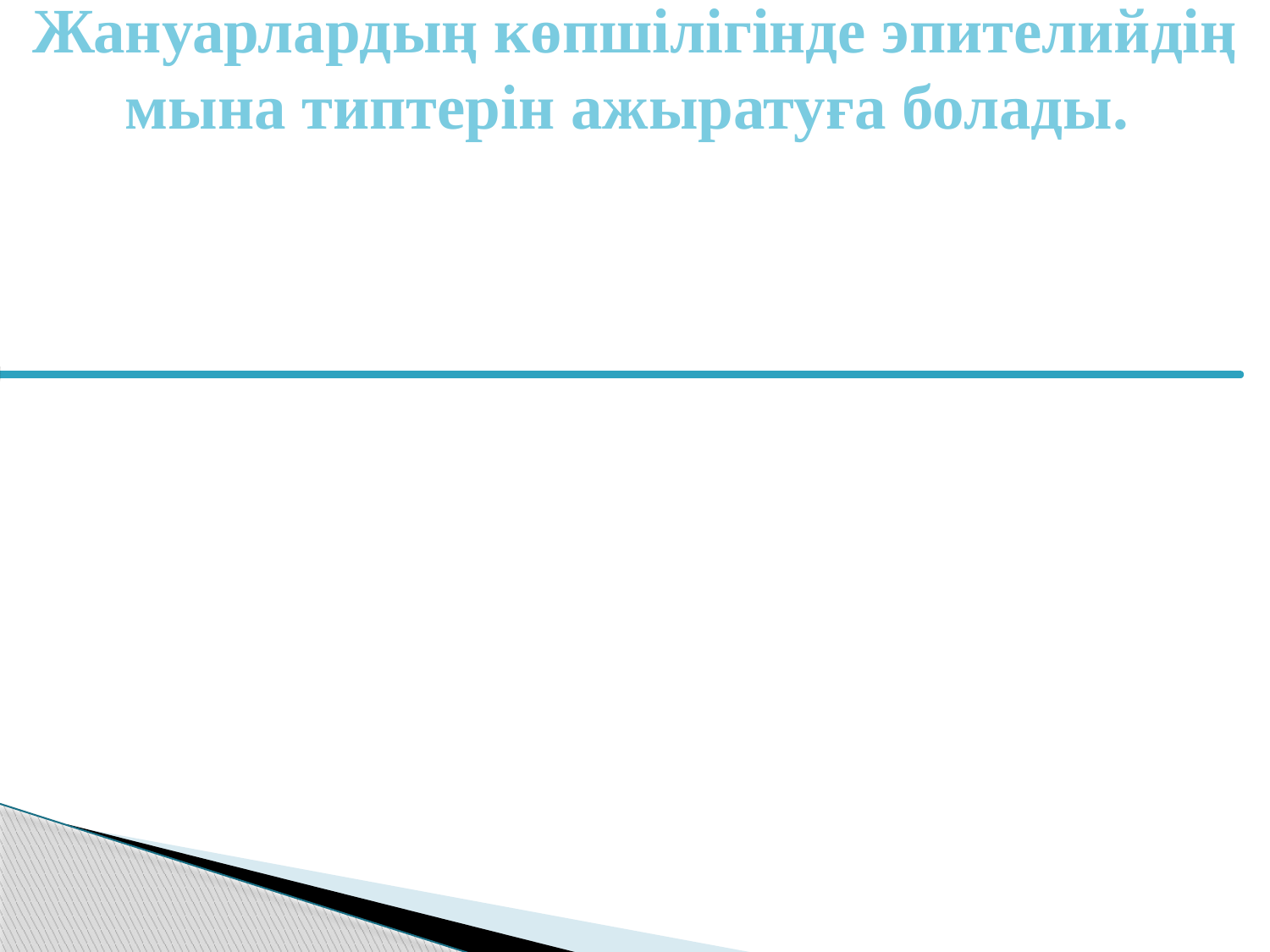

# Жануарлардың көпшілігінде эпителийдің мына типтерін ажыратуға болады.